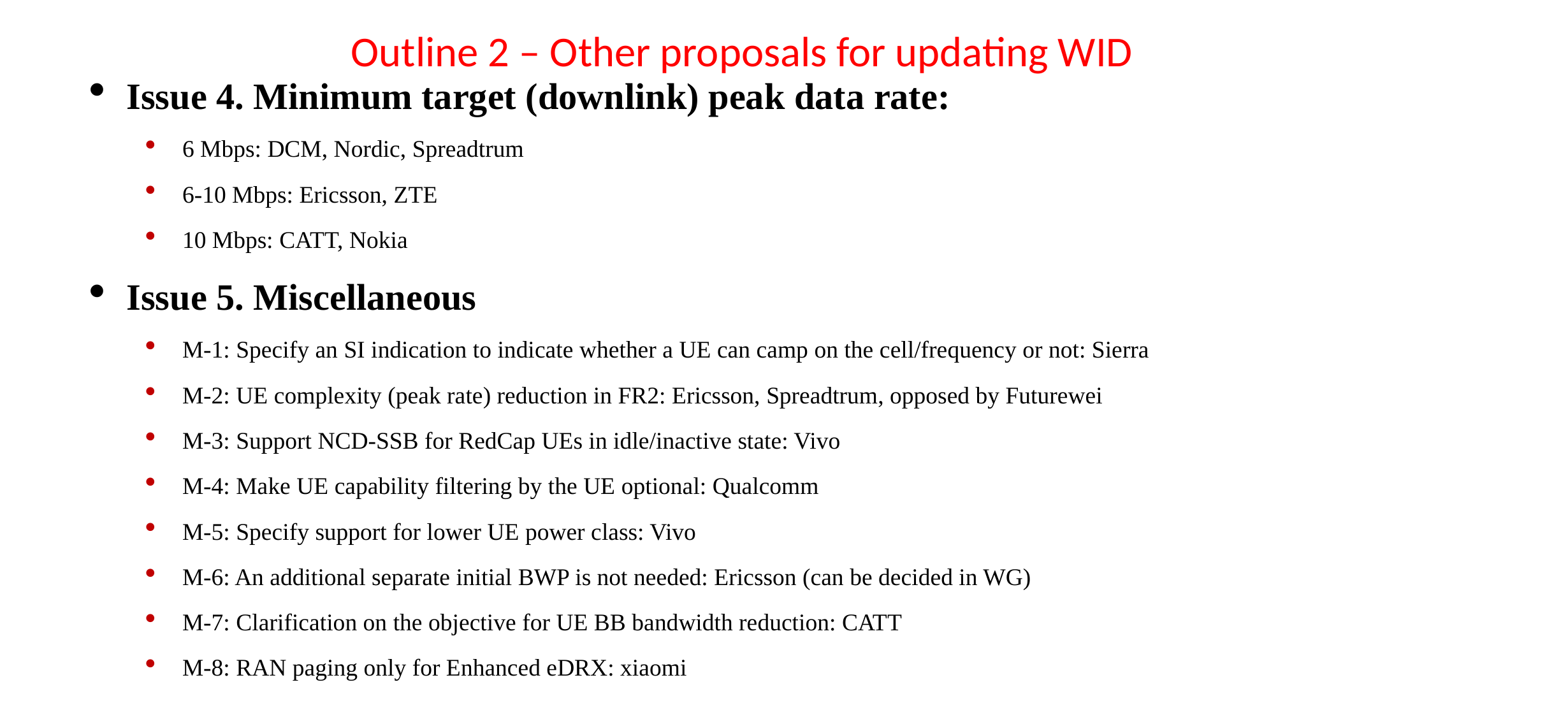

# Outline 2 – Other proposals for updating WID
Issue 4. Minimum target (downlink) peak data rate:
6 Mbps: DCM, Nordic, Spreadtrum
6-10 Mbps: Ericsson, ZTE
10 Mbps: CATT, Nokia
Issue 5. Miscellaneous
M-1: Specify an SI indication to indicate whether a UE can camp on the cell/frequency or not: Sierra
M-2: UE complexity (peak rate) reduction in FR2: Ericsson, Spreadtrum, opposed by Futurewei
M-3: Support NCD-SSB for RedCap UEs in idle/inactive state: Vivo
M-4: Make UE capability filtering by the UE optional: Qualcomm
M-5: Specify support for lower UE power class: Vivo
M-6: An additional separate initial BWP is not needed: Ericsson (can be decided in WG)
M-7: Clarification on the objective for UE BB bandwidth reduction: CATT
M-8: RAN paging only for Enhanced eDRX: xiaomi